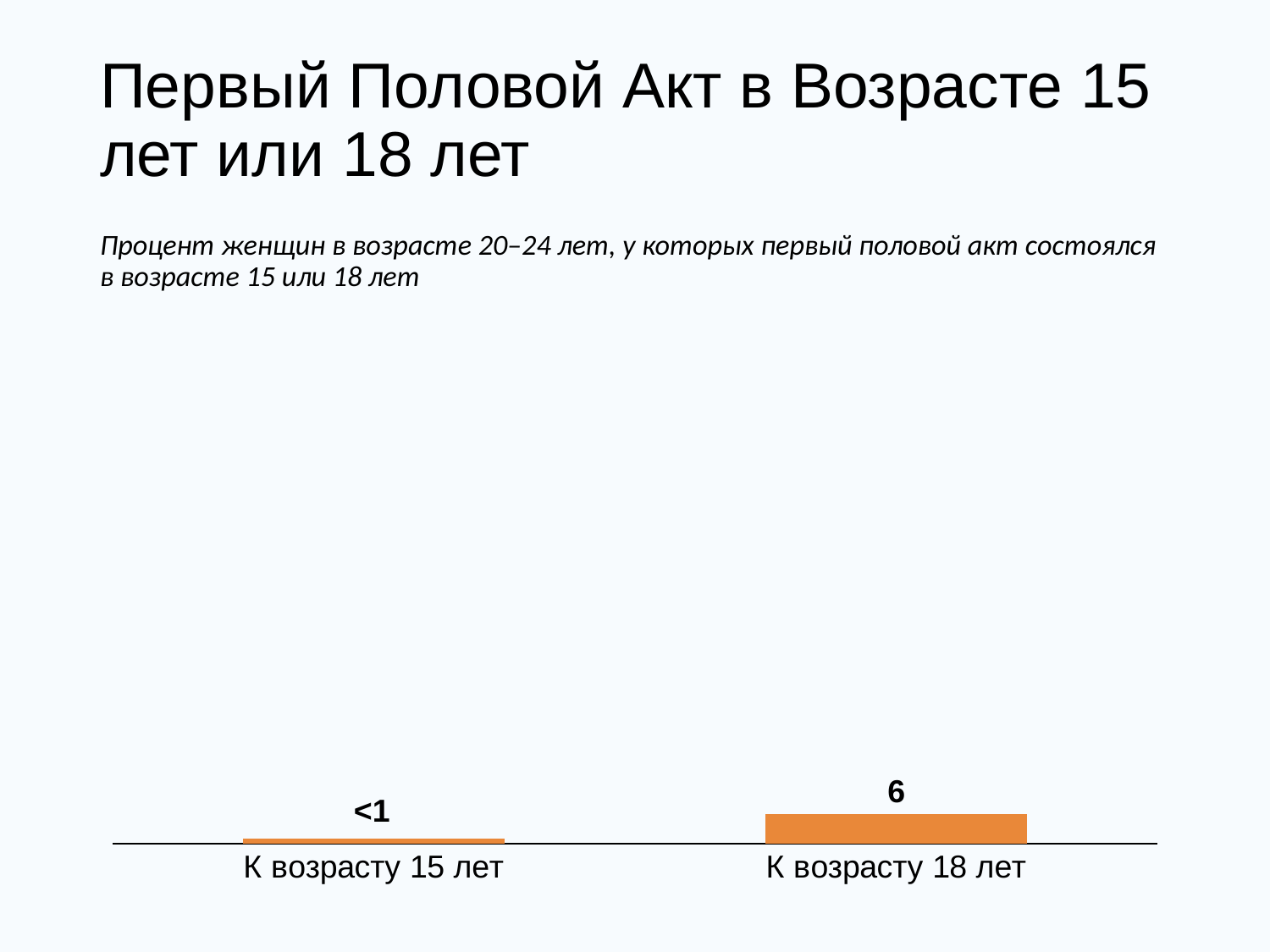

# Первый Половой Акт в Возрасте 15 лет или 18 лет
Процент женщин в возрасте 20–24 лет, у которых первый половой акт состоялся в возрасте 15 или 18 лет

### Chart

| Category | Women |
|---|---|
| К возрасту 15 лет | 1.0 |
| К возрасту 18 лет | 6.0 |
<1